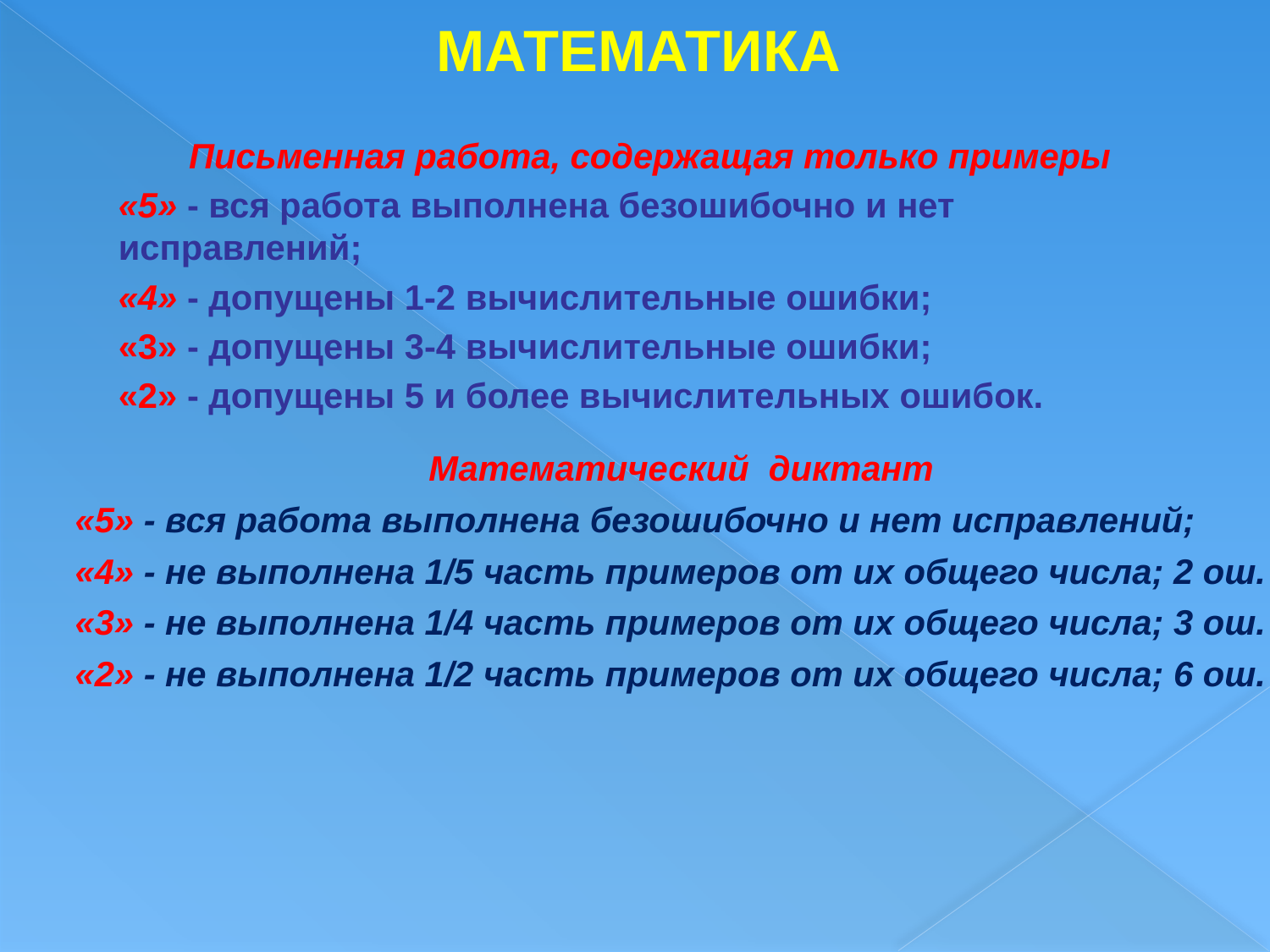

МАТЕМАТИКА
Письменная работа, содержащая только примеры
«5» - вся работа выполнена безошибочно и нет исправлений;
«4» - допущены 1-2 вычислительные ошибки;
«3» - допущены 3-4 вычислительные ошибки;
«2» - допущены 5 и более вычислительных ошибок.
Математический  диктант
«5» - вся работа выполнена безошибочно и нет исправлений;
«4» - не выполнена 1/5 часть примеров от их общего числа; 2 ош.
«3» - не выполнена 1/4 часть примеров от их общего числа; 3 ош.
«2» - не выполнена 1/2 часть примеров от их общего числа; 6 ош.